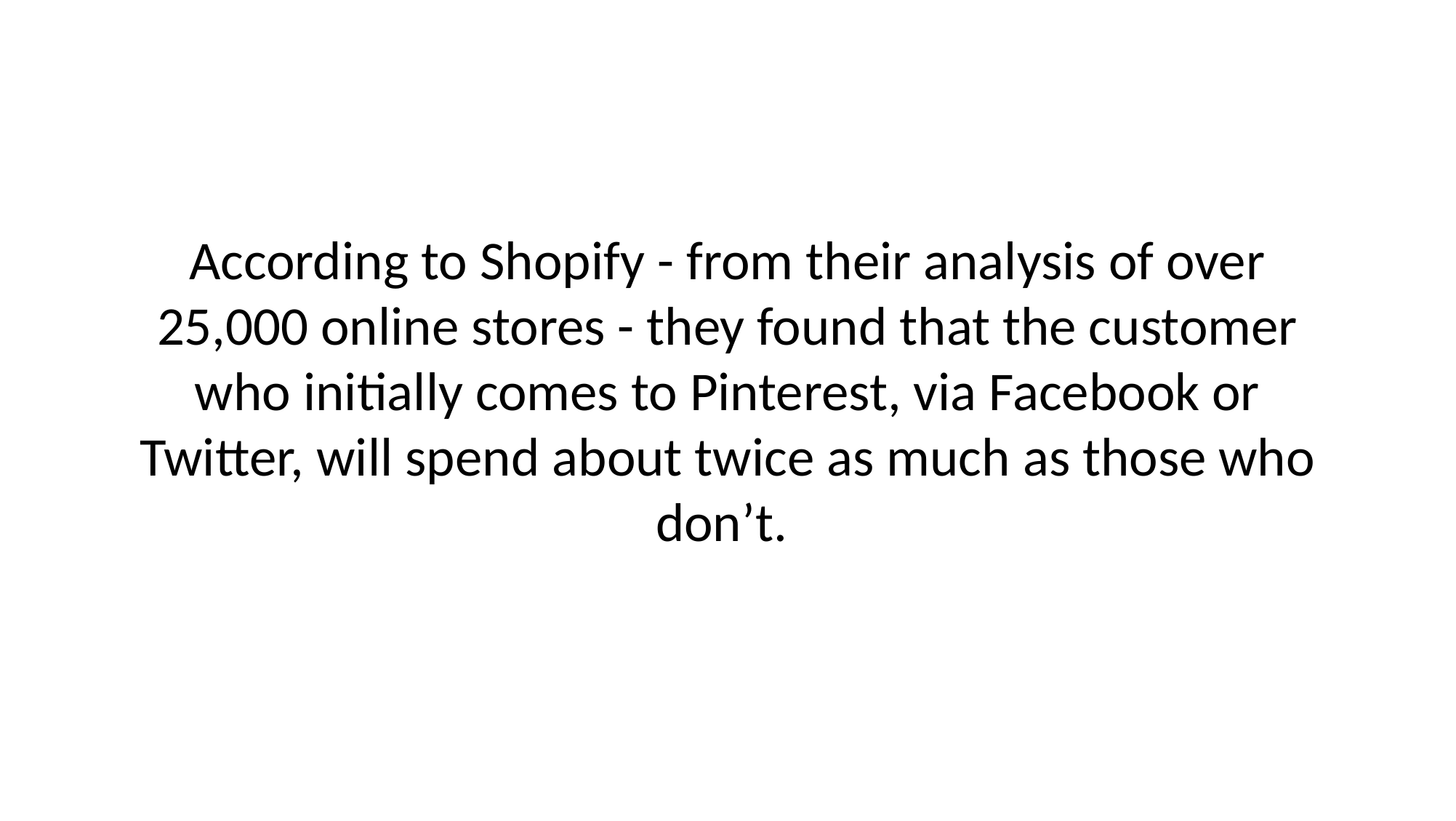

# According to Shopify - from their analysis of over 25,000 online stores - they found that the customer who initially comes to Pinterest, via Facebook or Twitter, will spend about twice as much as those who don’t.